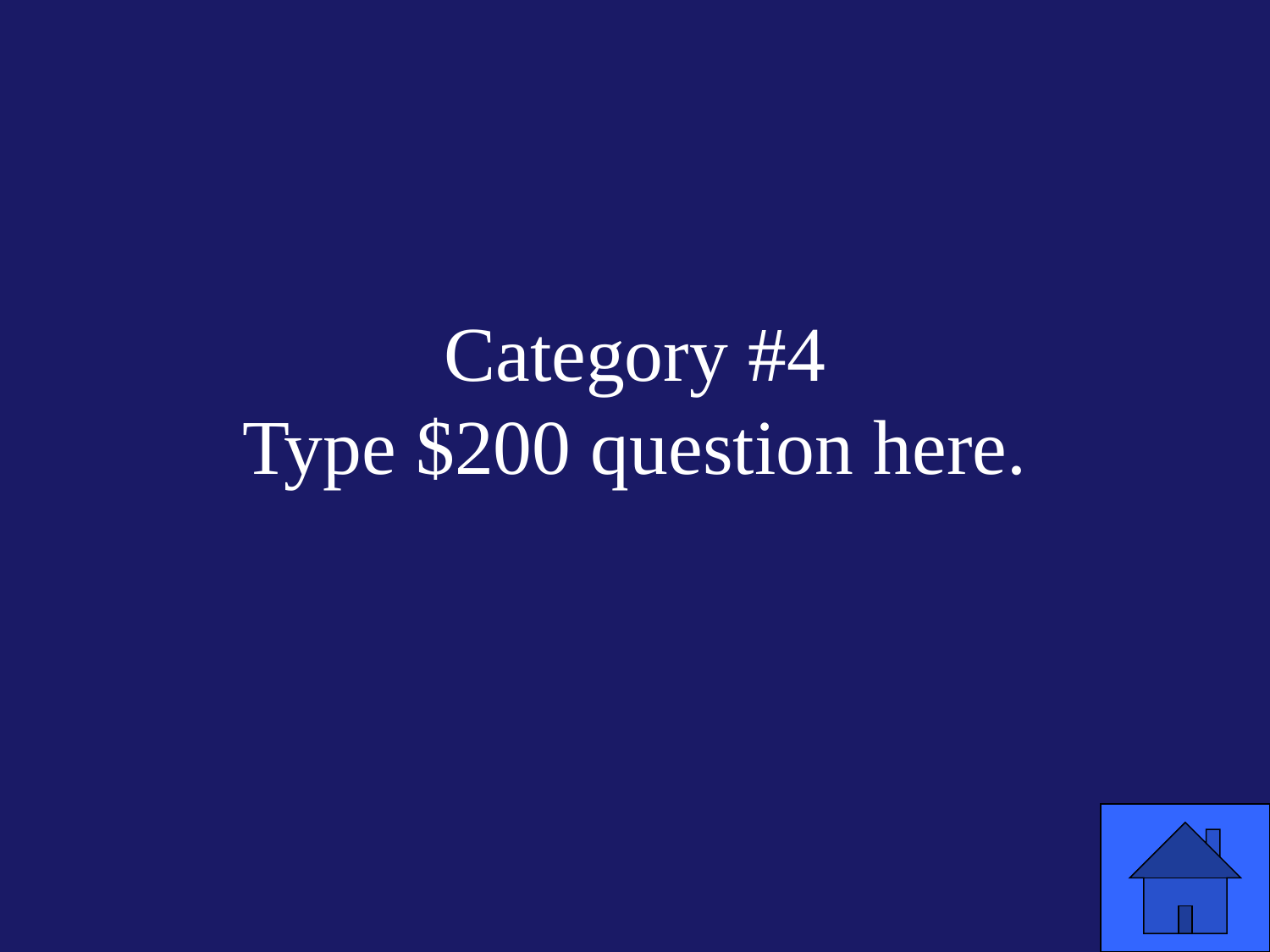

# Category #4 Type $200 question here.